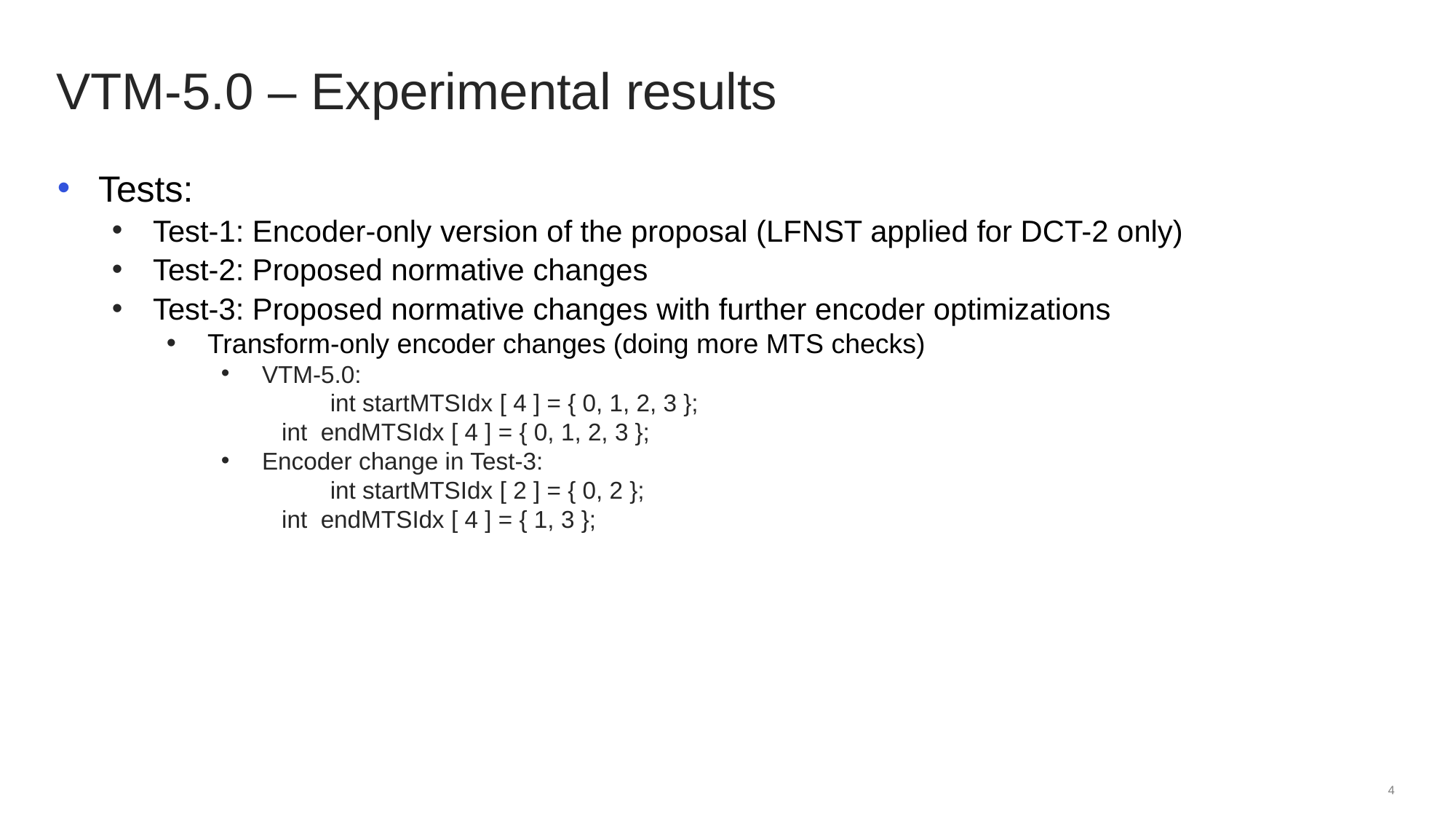

# VTM-5.0 – Experimental results
Tests:
Test-1: Encoder-only version of the proposal (LFNST applied for DCT-2 only)
Test-2: Proposed normative changes
Test-3: Proposed normative changes with further encoder optimizations
Transform-only encoder changes (doing more MTS checks)
VTM-5.0:
	int startMTSIdx [ 4 ] = { 0, 1, 2, 3 };
         int  endMTSIdx [ 4 ] = { 0, 1, 2, 3 };
Encoder change in Test-3:
	int startMTSIdx [ 2 ] = { 0, 2 };
         int  endMTSIdx [ 4 ] = { 1, 3 };